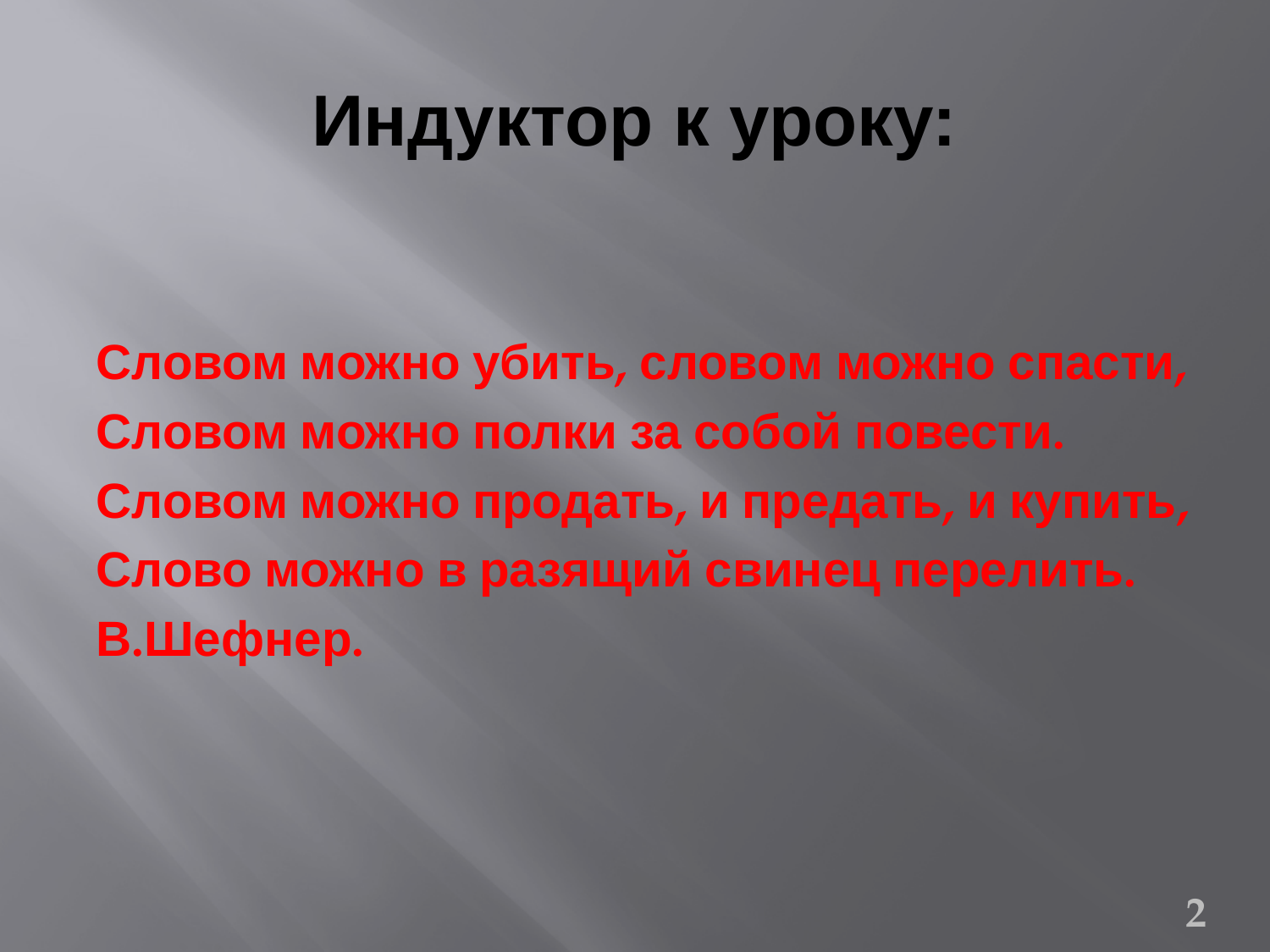

# Индуктор к уроку:
Словом можно убить, словом можно спасти,
Словом можно полки за собой повести.
Словом можно продать, и предать, и купить,
Слово можно в разящий свинец перелить.
В.Шефнер.

2